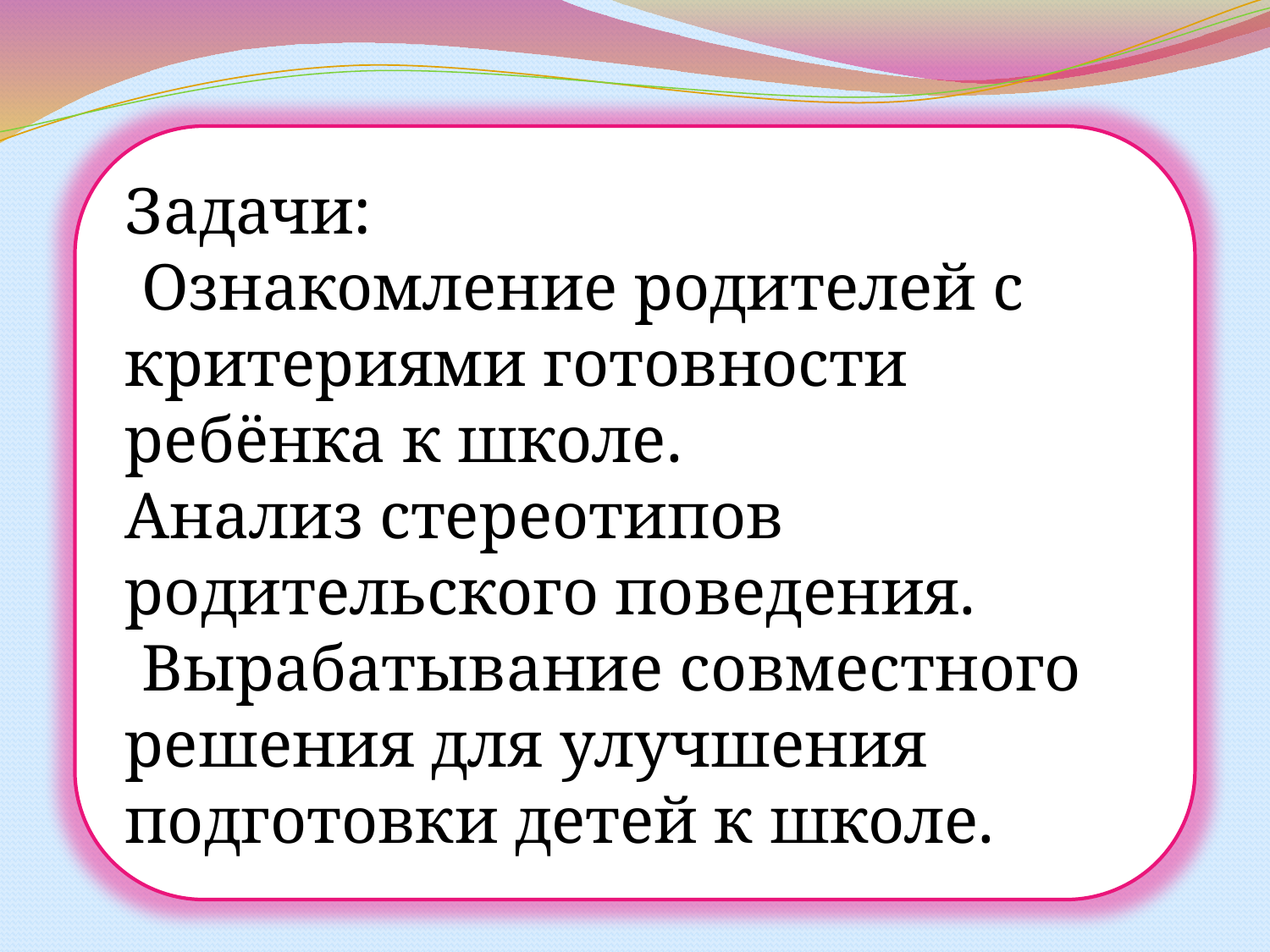

Задачи:
 Ознакомление родителей с критериями готовности ребёнка к школе.
Анализ стереотипов родительского поведения.
 Вырабатывание совместного решения для улучшения подготовки детей к школе.